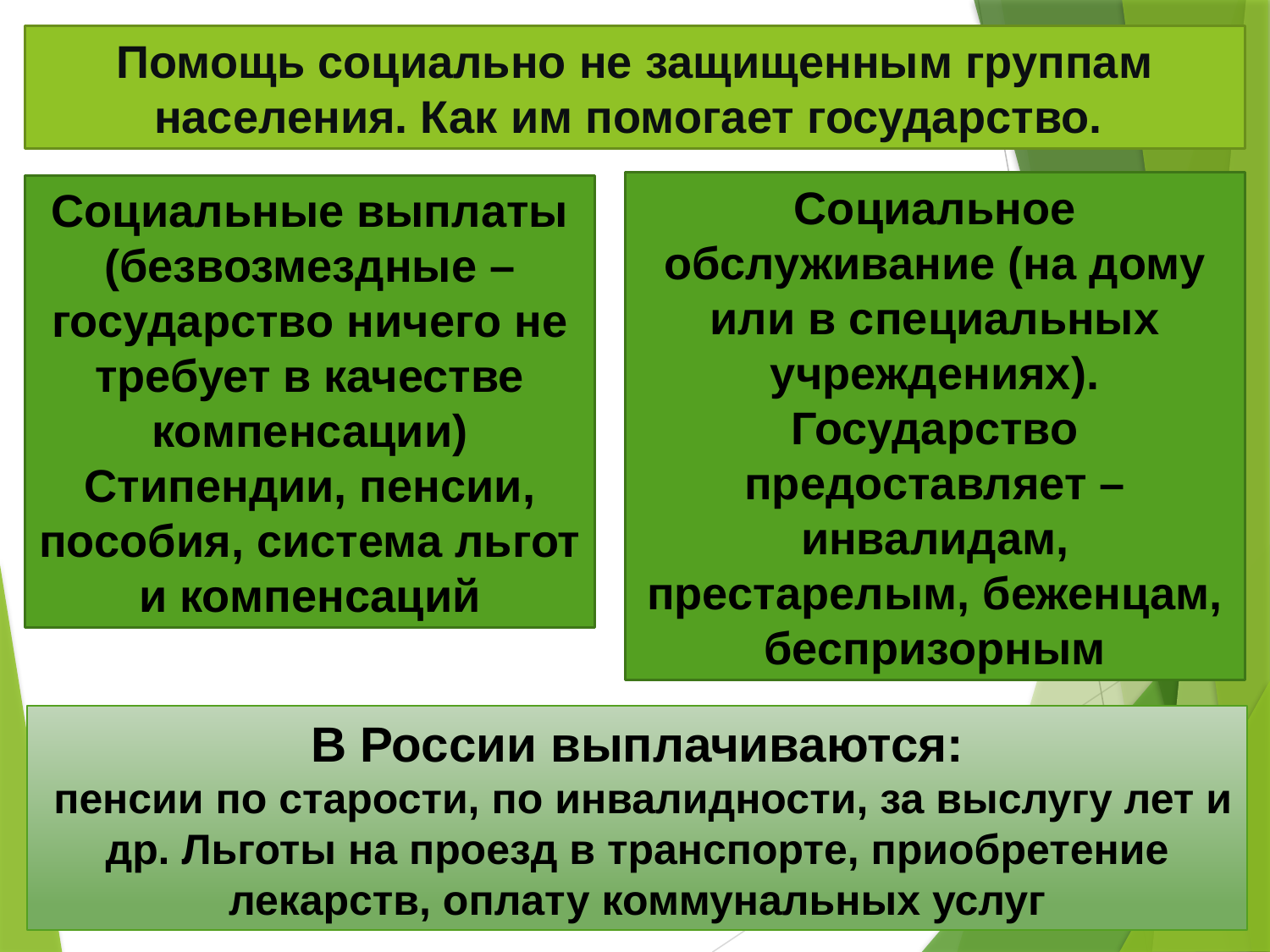

Помощь социально не защищенным группам населения. Как им помогает государство.
Социальное обслуживание (на дому или в специальных учреждениях). Государство предоставляет – инвалидам, престарелым, беженцам, беспризорным
Социальные выплаты (безвозмездные – государство ничего не требует в качестве компенсации)
Стипендии, пенсии, пособия, система льгот и компенсаций
В России выплачиваются:
 пенсии по старости, по инвалидности, за выслугу лет и др. Льготы на проезд в транспорте, приобретение лекарств, оплату коммунальных услуг